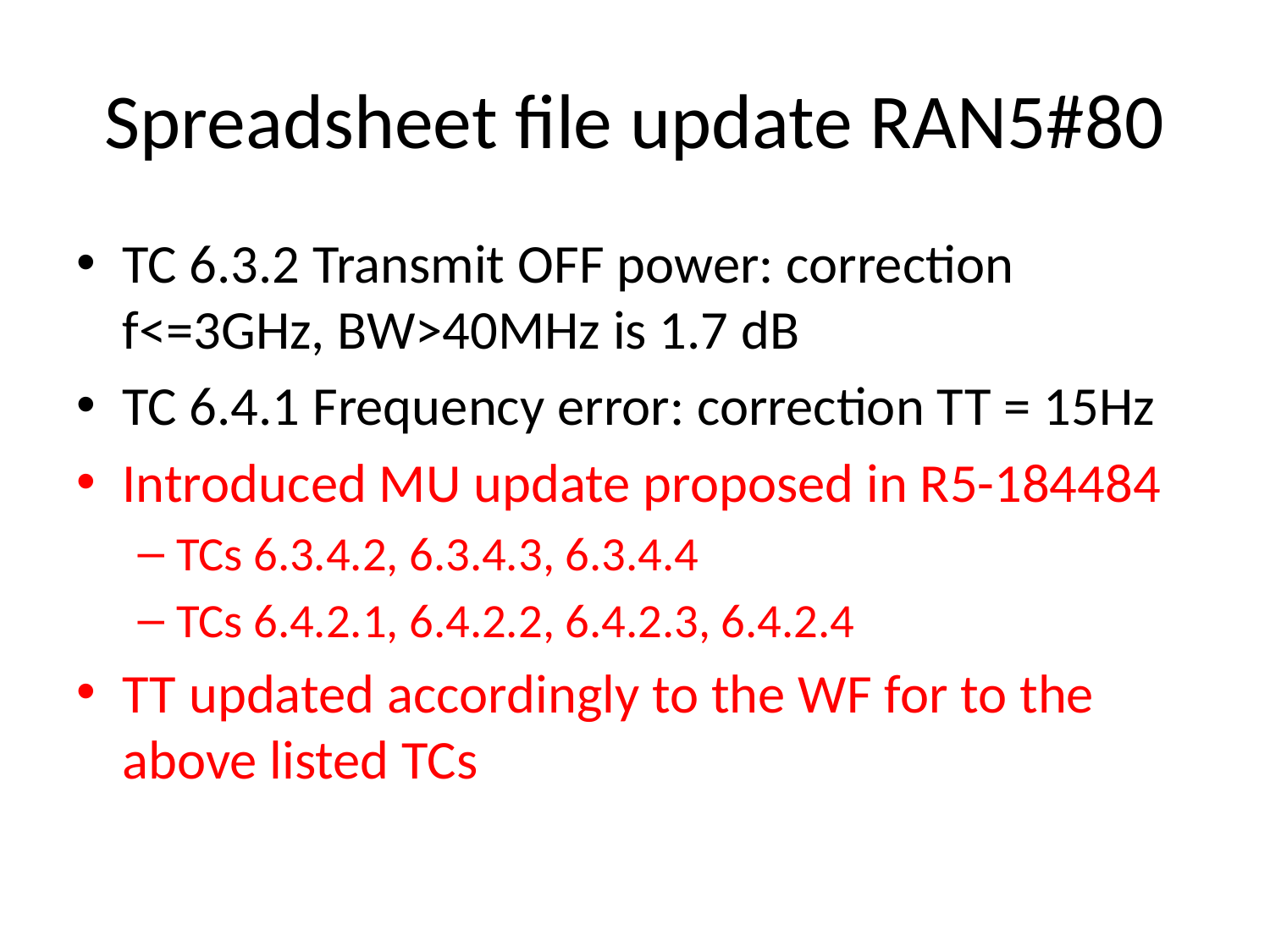

# Spreadsheet file update RAN5#80
TC 6.3.2 Transmit OFF power: correction f<=3GHz, BW>40MHz is 1.7 dB
TC 6.4.1 Frequency error: correction TT = 15Hz
Introduced MU update proposed in R5-184484
TCs 6.3.4.2, 6.3.4.3, 6.3.4.4
TCs 6.4.2.1, 6.4.2.2, 6.4.2.3, 6.4.2.4
TT updated accordingly to the WF for to the above listed TCs